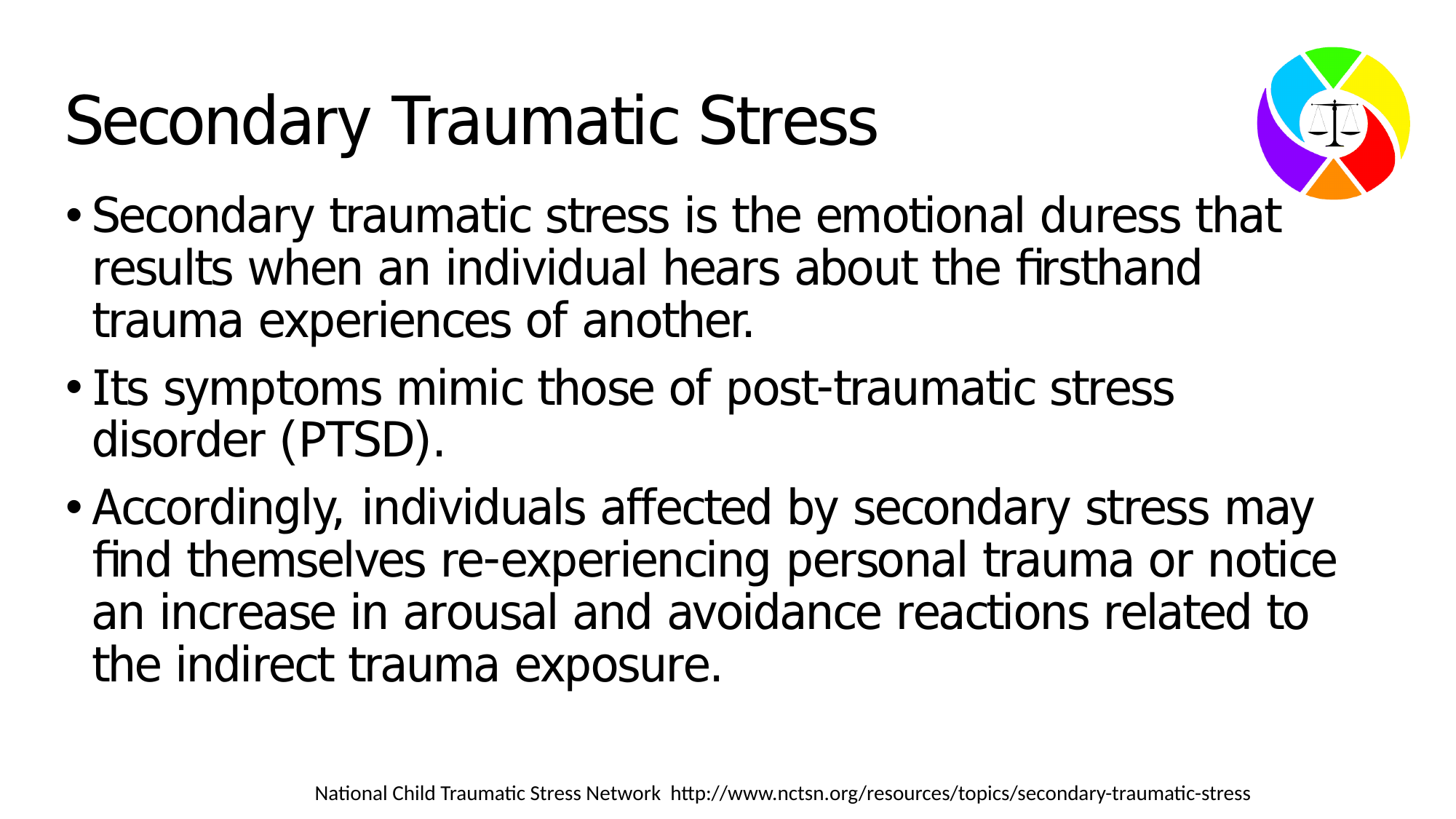

# Secondary Traumatic Stress
Secondary traumatic stress is the emotional duress that results when an individual hears about the firsthand trauma experiences of another.
Its symptoms mimic those of post-traumatic stress disorder (PTSD).
Accordingly, individuals affected by secondary stress may find themselves re-experiencing personal trauma or notice an increase in arousal and avoidance reactions related to the indirect trauma exposure.
National Child Traumatic Stress Network  http://www.nctsn.org/resources/topics/secondary-traumatic-stress